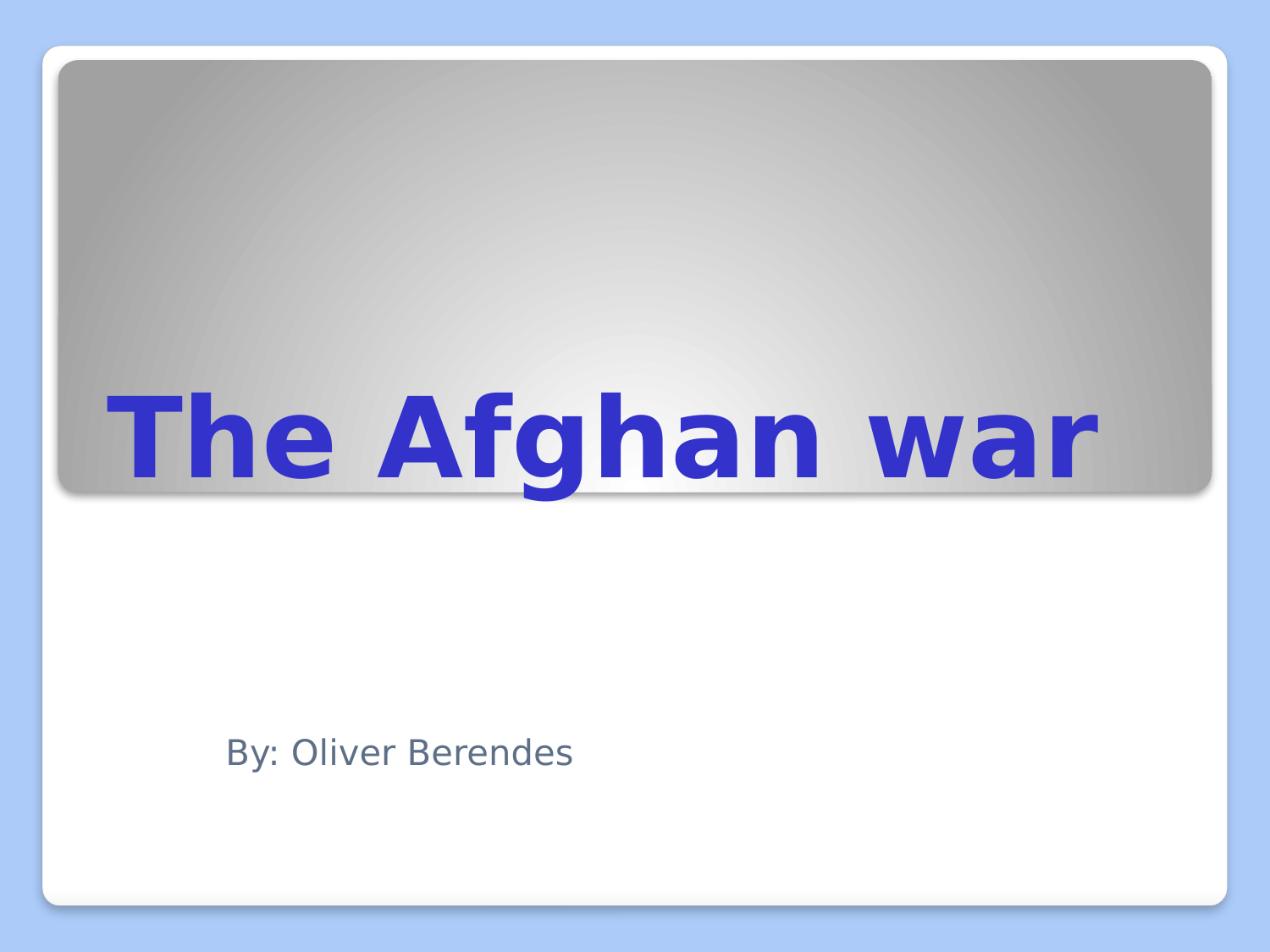

# The Afghan war

By: Oliver Berendes